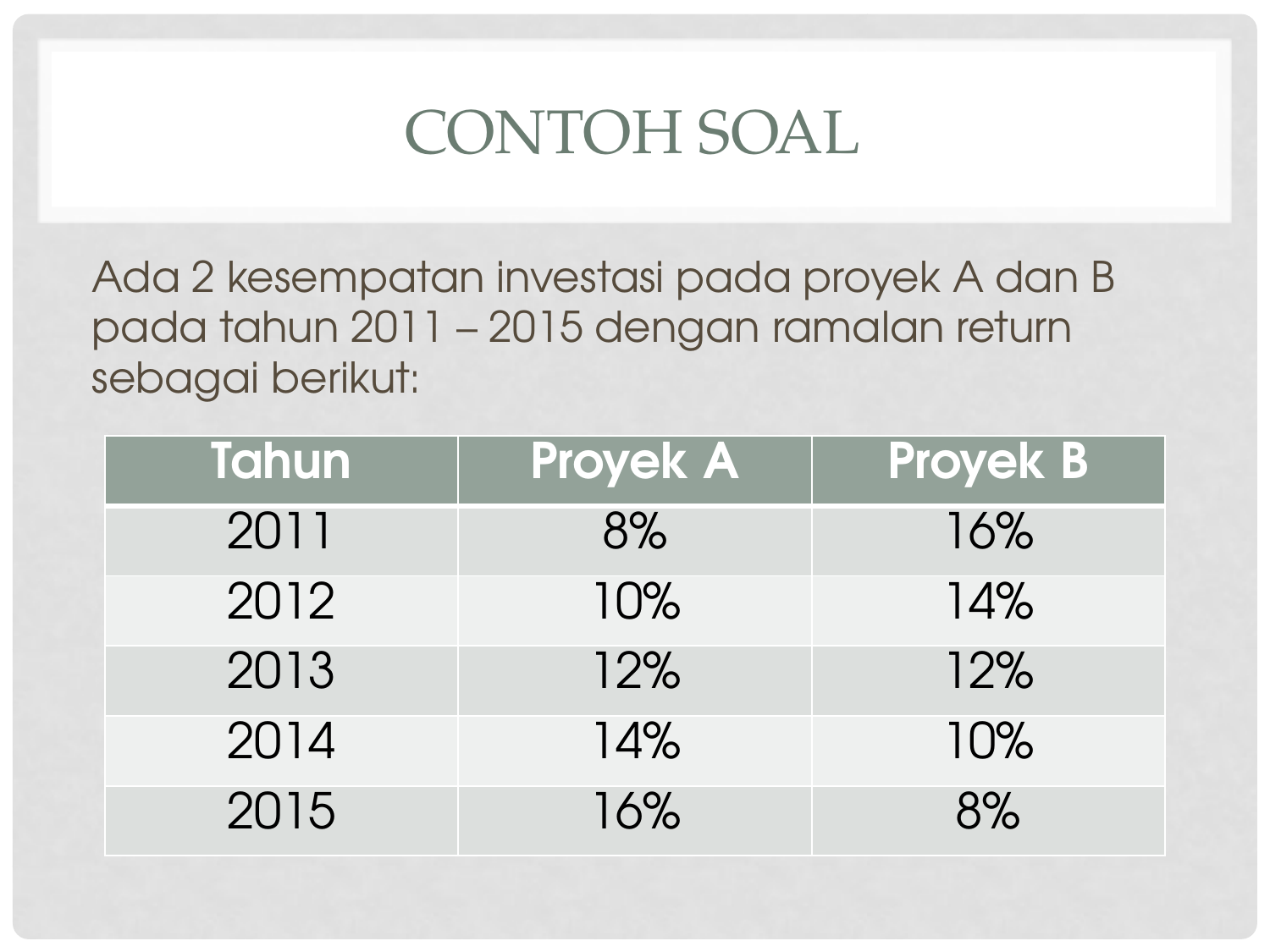

# Contoh soal
Ada 2 kesempatan investasi pada proyek A dan B pada tahun 2011 – 2015 dengan ramalan return sebagai berikut:

| Tahun | Proyek A | Proyek B |
| --- | --- | --- |
| 2011 | 8% | 16% |
| 2012 | 10% | 14% |
| 2013 | 12% | 12% |
| 2014 | 14% | 10% |
| 2015 | 16% | 8% |